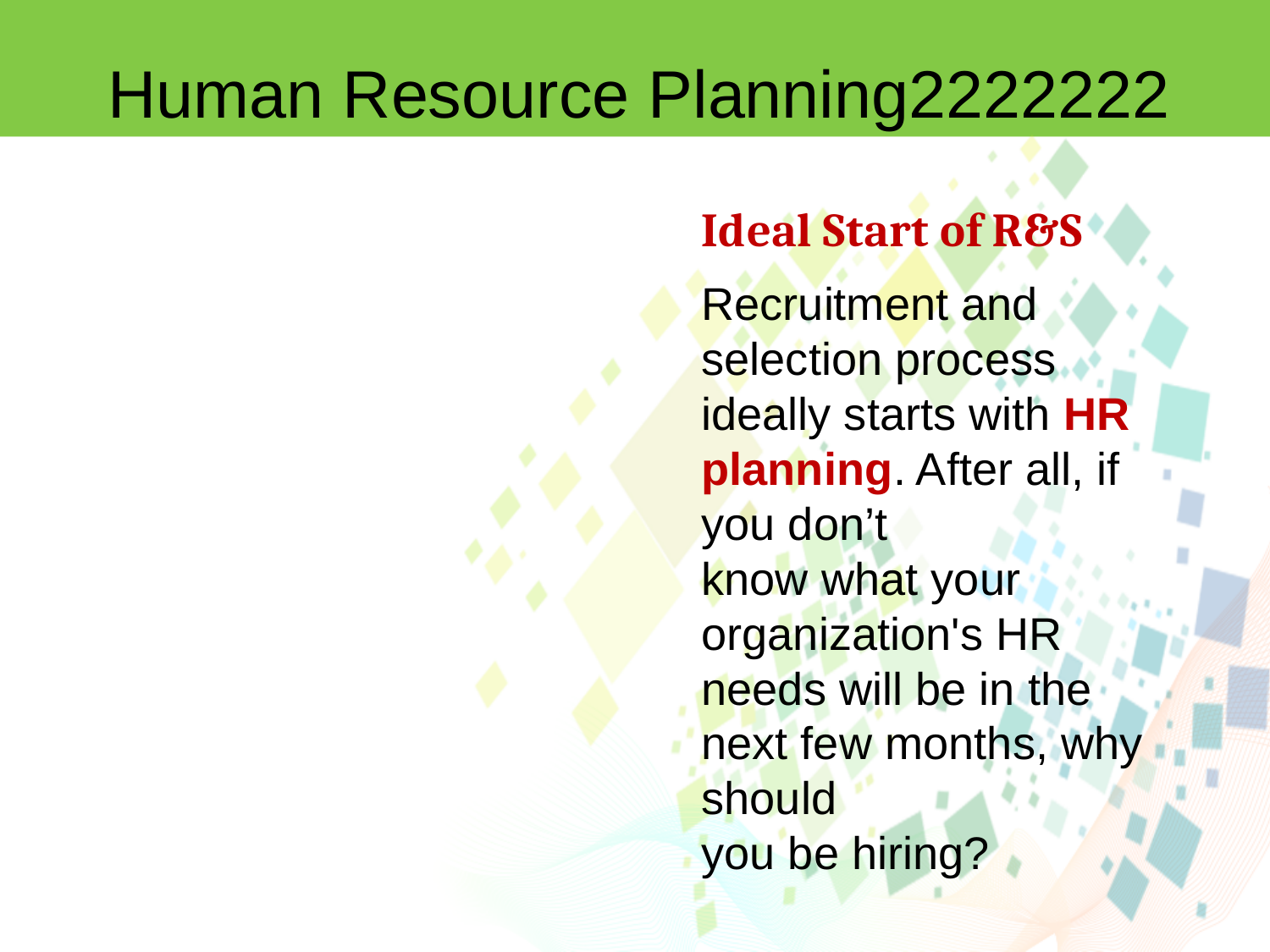

Human Resource Planning2222222
Ideal Start of R&S
Recruitment and selection process ideally starts with HR planning. After all, if you don’t
know what your organization's HR needs will be in the next few months, why should
you be hiring?